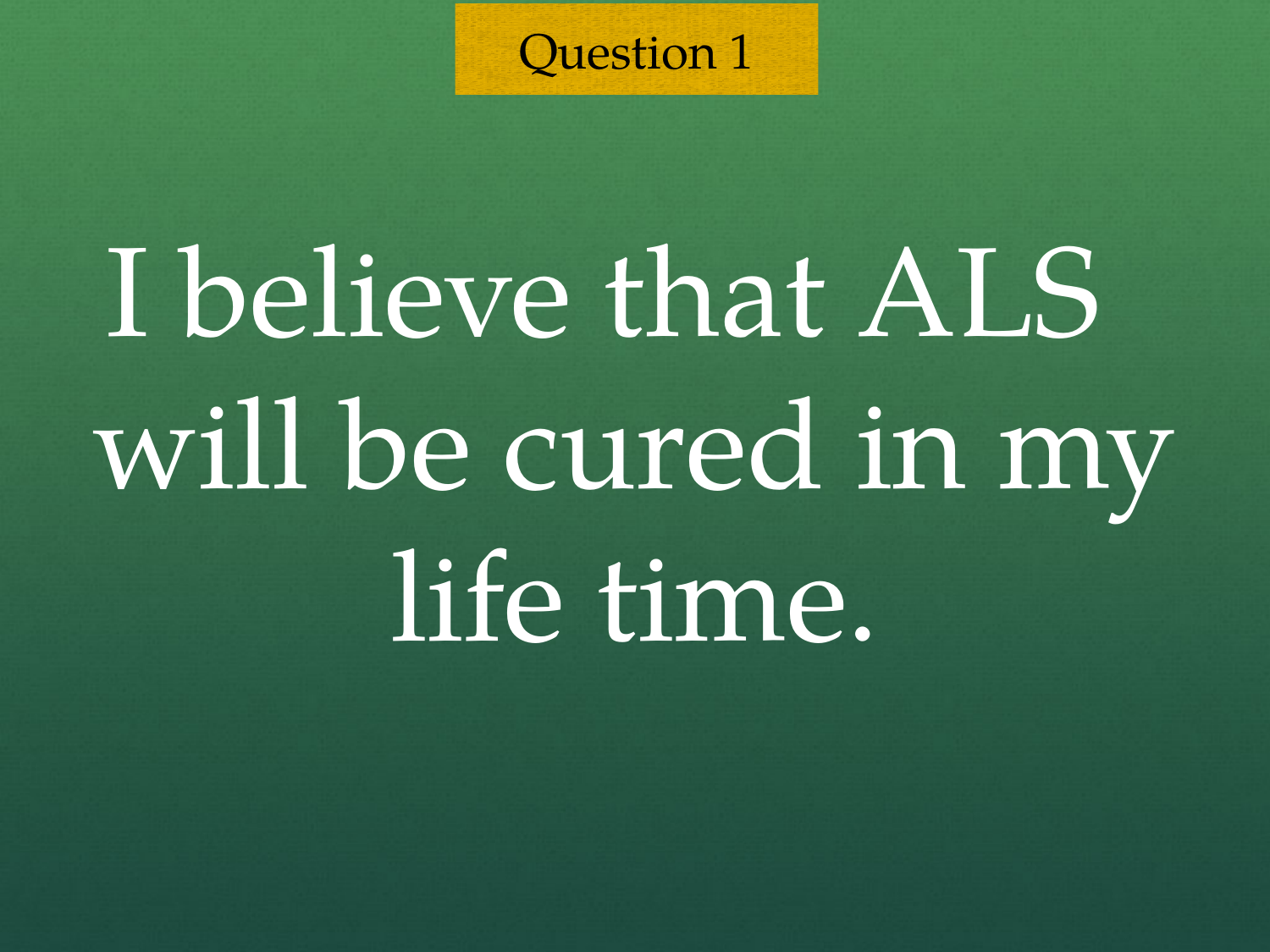

I believe that ALS   will be cured in my life time.
Question 1